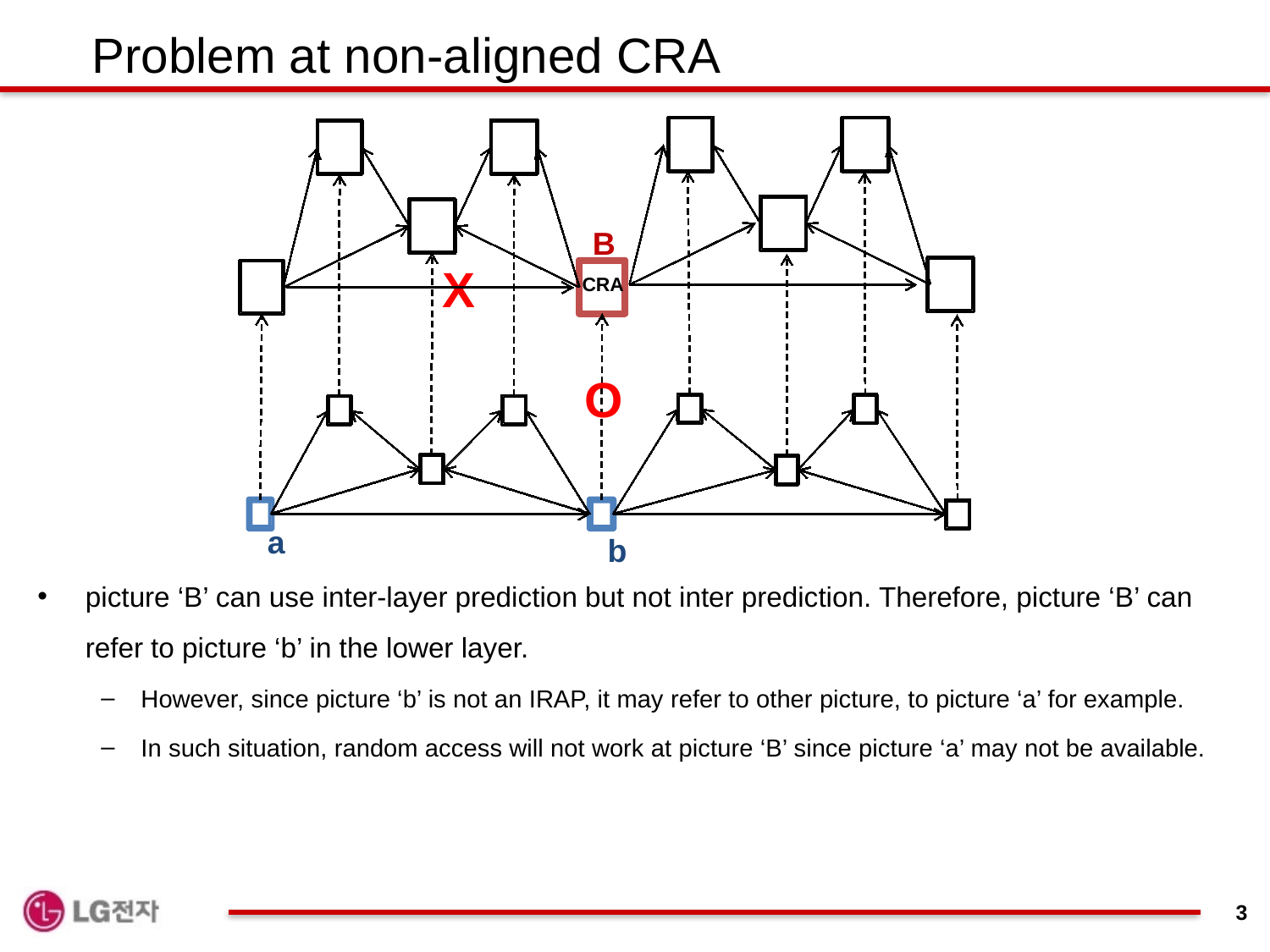

# Problem at non-aligned CRA

B

X

CRA

O

picture ‘B’ can use inter-layer prediction but not inter prediction. Therefore, picture ‘B’ can refer to picture ‘b’ in the lower layer.
However, since picture ‘b’ is not an IRAP, it may refer to other picture, to picture ‘a’ for example.
In such situation, random access will not work at picture ‘B’ since picture ‘a’ may not be available.

a
b
3